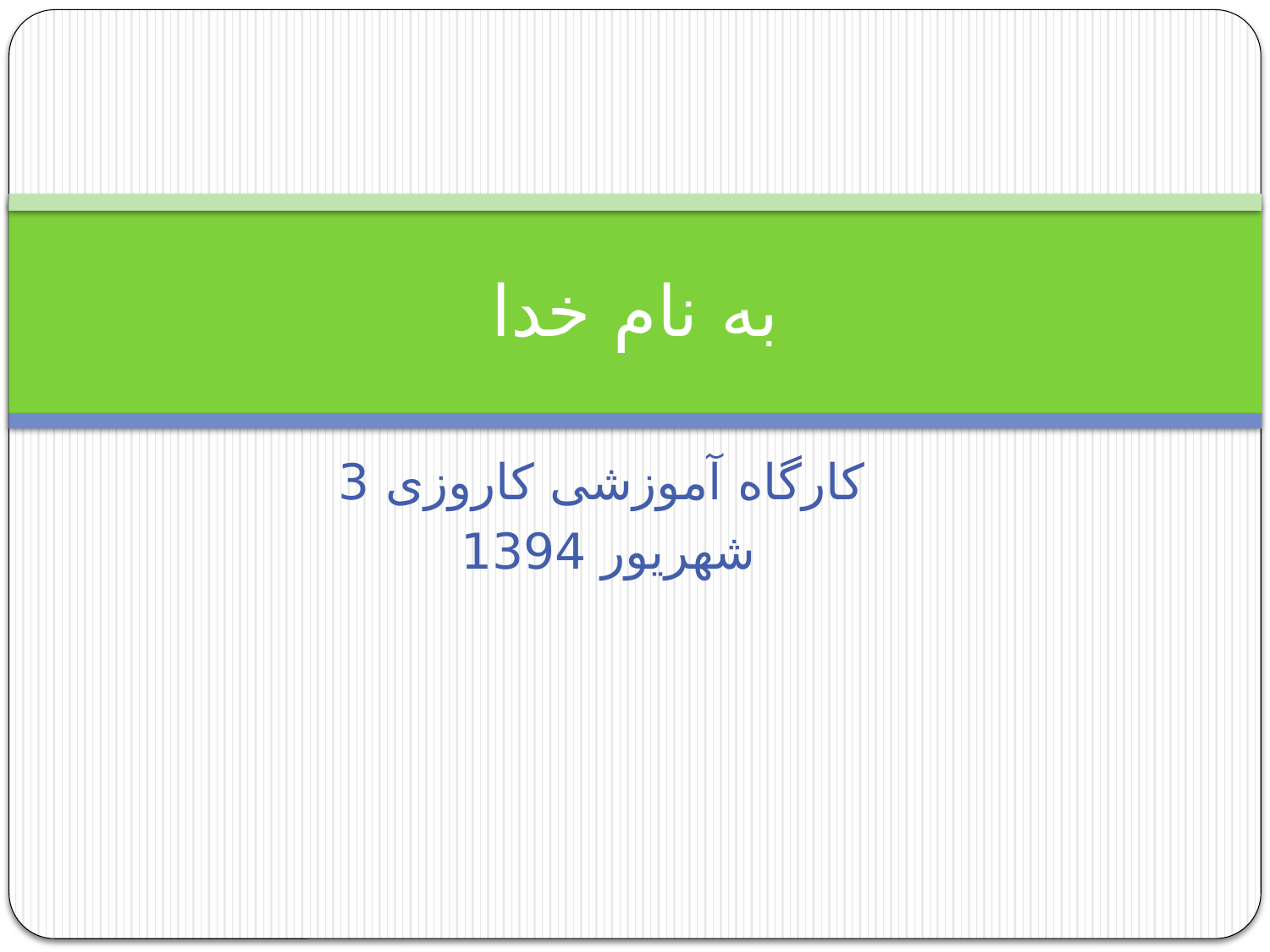

# به نام خدا
کارگاه آموزشی کاروزی 3
شهریور 1394